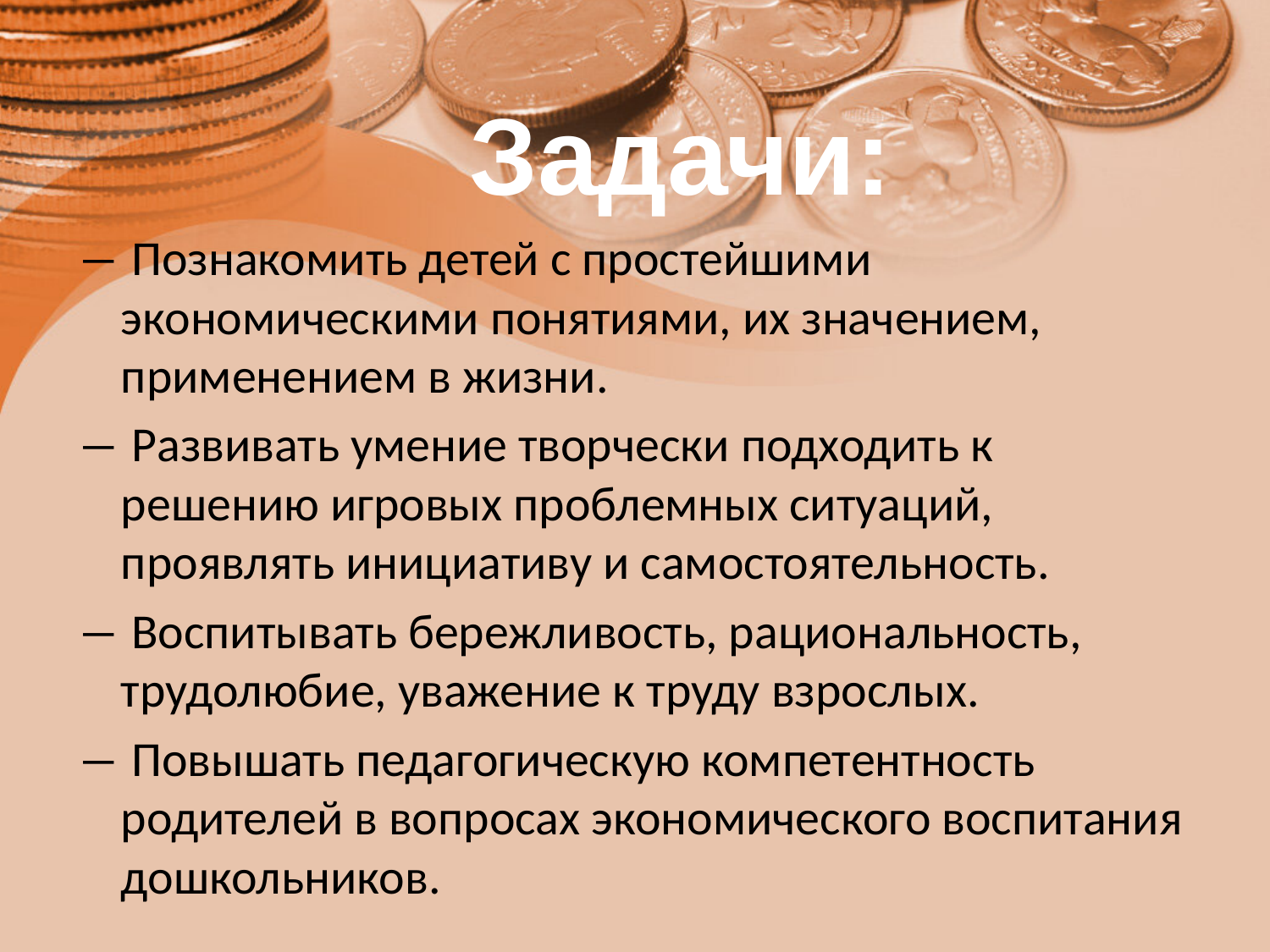

#
             Задачи:
― Познакомить детей с простейшими экономическими понятиями, их значением, применением в жизни.
― Развивать умение творчески подходить к решению игровых проблемных ситуаций, проявлять инициативу и самостоятельность.
― Воспитывать бережливость, рациональность, трудолюбие, уважение к труду взрослых.
― Повышать педагогическую компетентность родителей в вопросах экономического воспитания дошкольников.